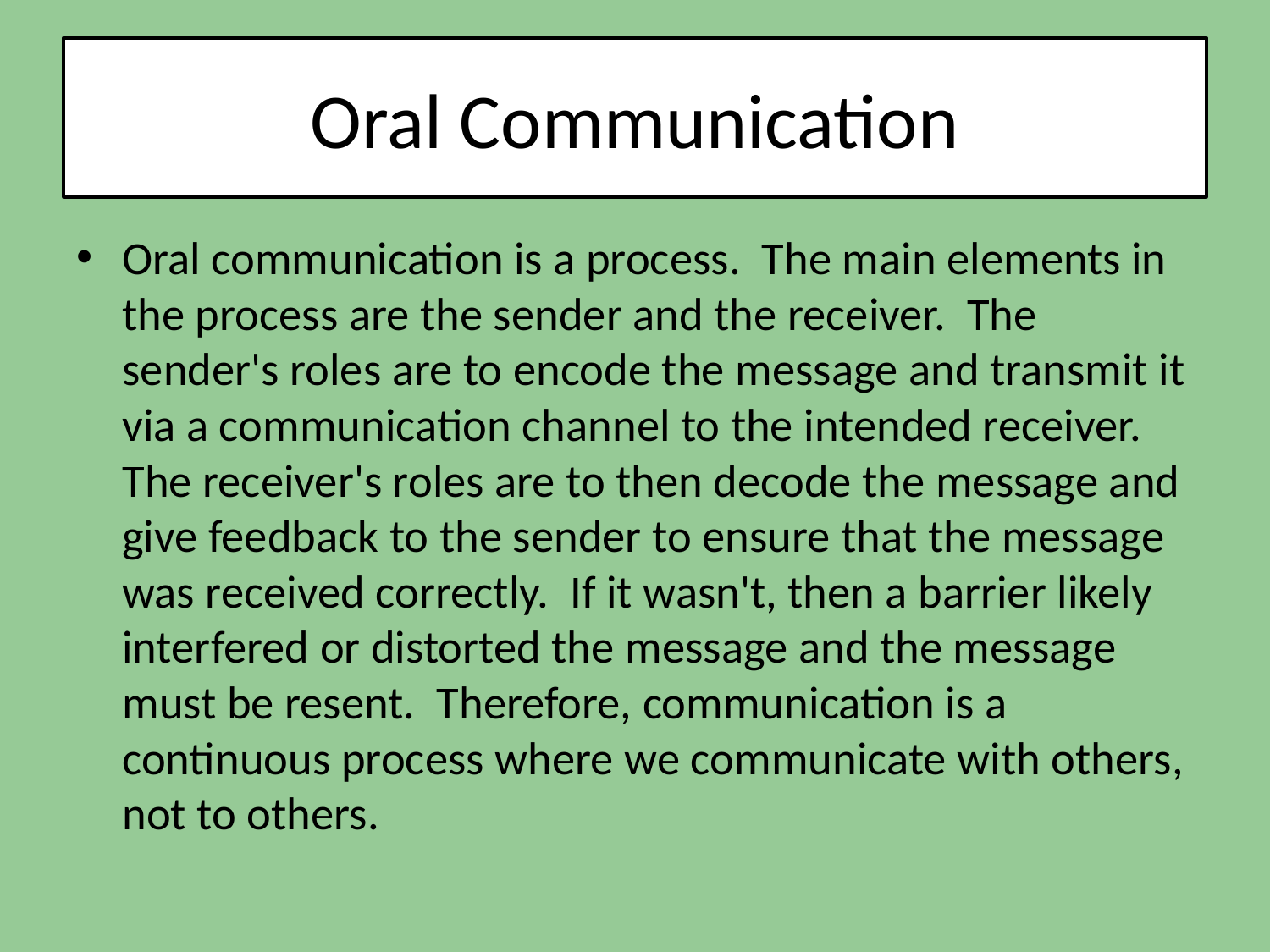

# Oral Communication
Oral communication is a process.  The main elements in the process are the sender and the receiver.  The sender's roles are to encode the message and transmit it via a communication channel to the intended receiver.  The receiver's roles are to then decode the message and give feedback to the sender to ensure that the message was received correctly.  If it wasn't, then a barrier likely interfered or distorted the message and the message must be resent.  Therefore, communication is a continuous process where we communicate with others, not to others.